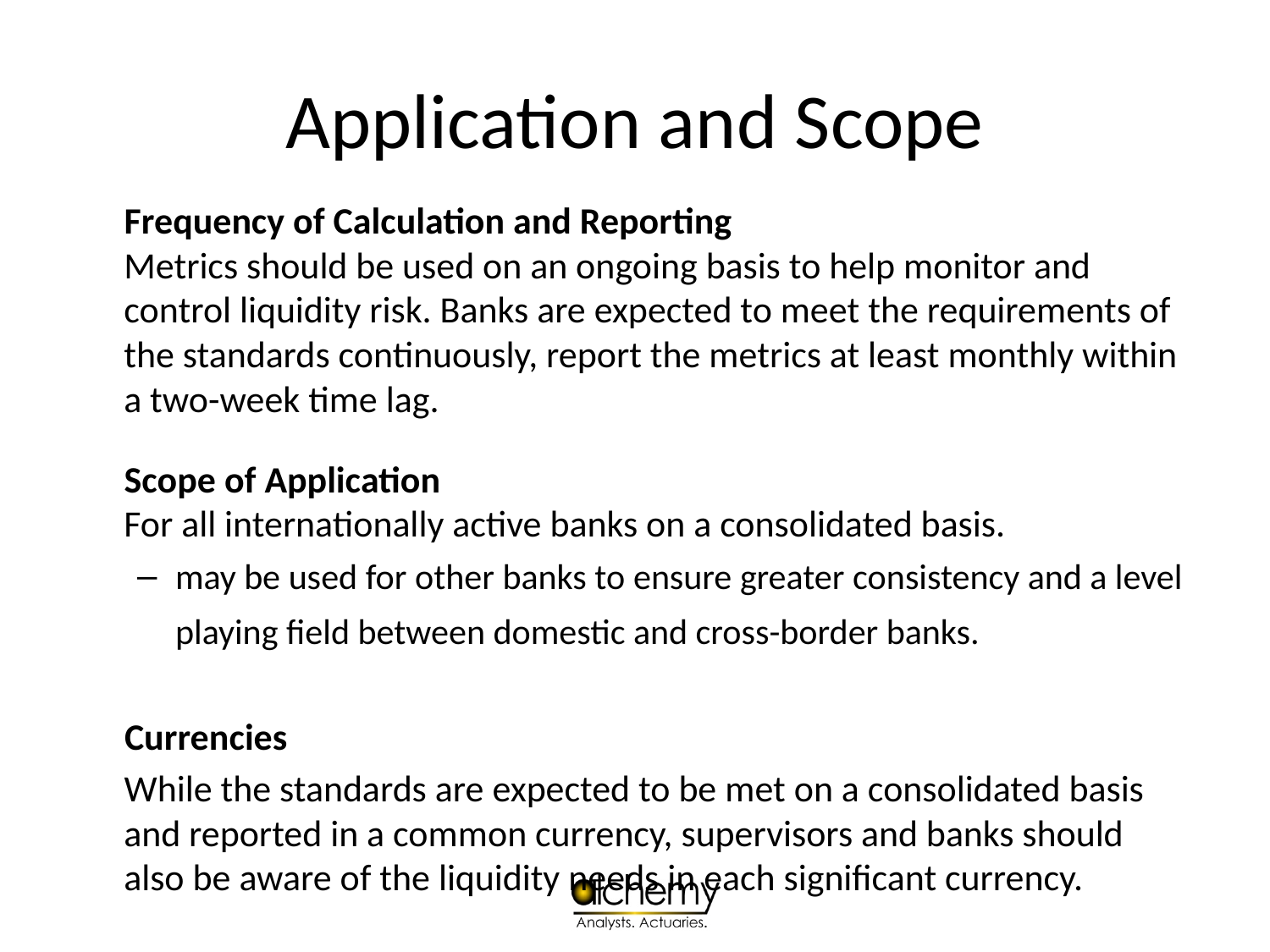

# Application and Scope
Frequency of Calculation and Reporting
Metrics should be used on an ongoing basis to help monitor and control liquidity risk. Banks are expected to meet the requirements of the standards continuously, report the metrics at least monthly within a two-week time lag.

Scope of Application
For all internationally active banks on a consolidated basis.
may be used for other banks to ensure greater consistency and a level playing field between domestic and cross-border banks.

Currencies
While the standards are expected to be met on a consolidated basis and reported in a common currency, supervisors and banks should also be aware of the liquidity needs in each significant currency.